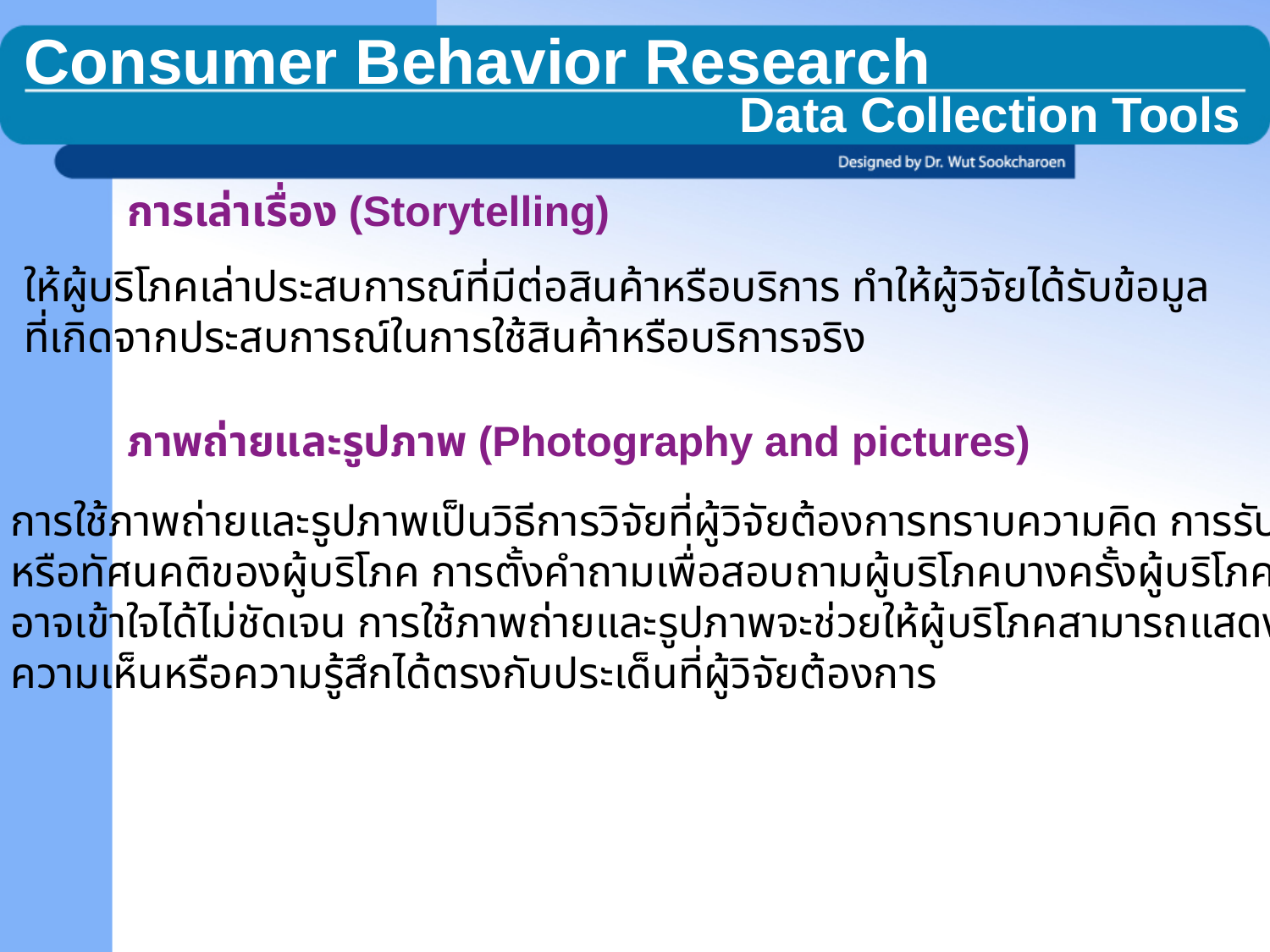

Consumer Behavior Research
Data Collection Tools
การเล่าเรื่อง (Storytelling)
ให้ผู้บริโภคเล่าประสบการณ์ที่มีต่อสินค้าหรือบริการ ทำให้ผู้วิจัยได้รับข้อมูล
ที่เกิดจากประสบการณ์ในการใช้สินค้าหรือบริการจริง
ภาพถ่ายและรูปภาพ (Photography and pictures)
การใช้ภาพถ่ายและรูปภาพเป็นวิธีการวิจัยที่ผู้วิจัยต้องการทราบความคิด การรับรู้
หรือทัศนคติของผู้บริโภค การตั้งคำถามเพื่อสอบถามผู้บริโภคบางครั้งผู้บริโภค
อาจเข้าใจได้ไม่ชัดเจน การใช้ภาพถ่ายและรูปภาพจะช่วยให้ผู้บริโภคสามารถแสดง
ความเห็นหรือความรู้สึกได้ตรงกับประเด็นที่ผู้วิจัยต้องการ